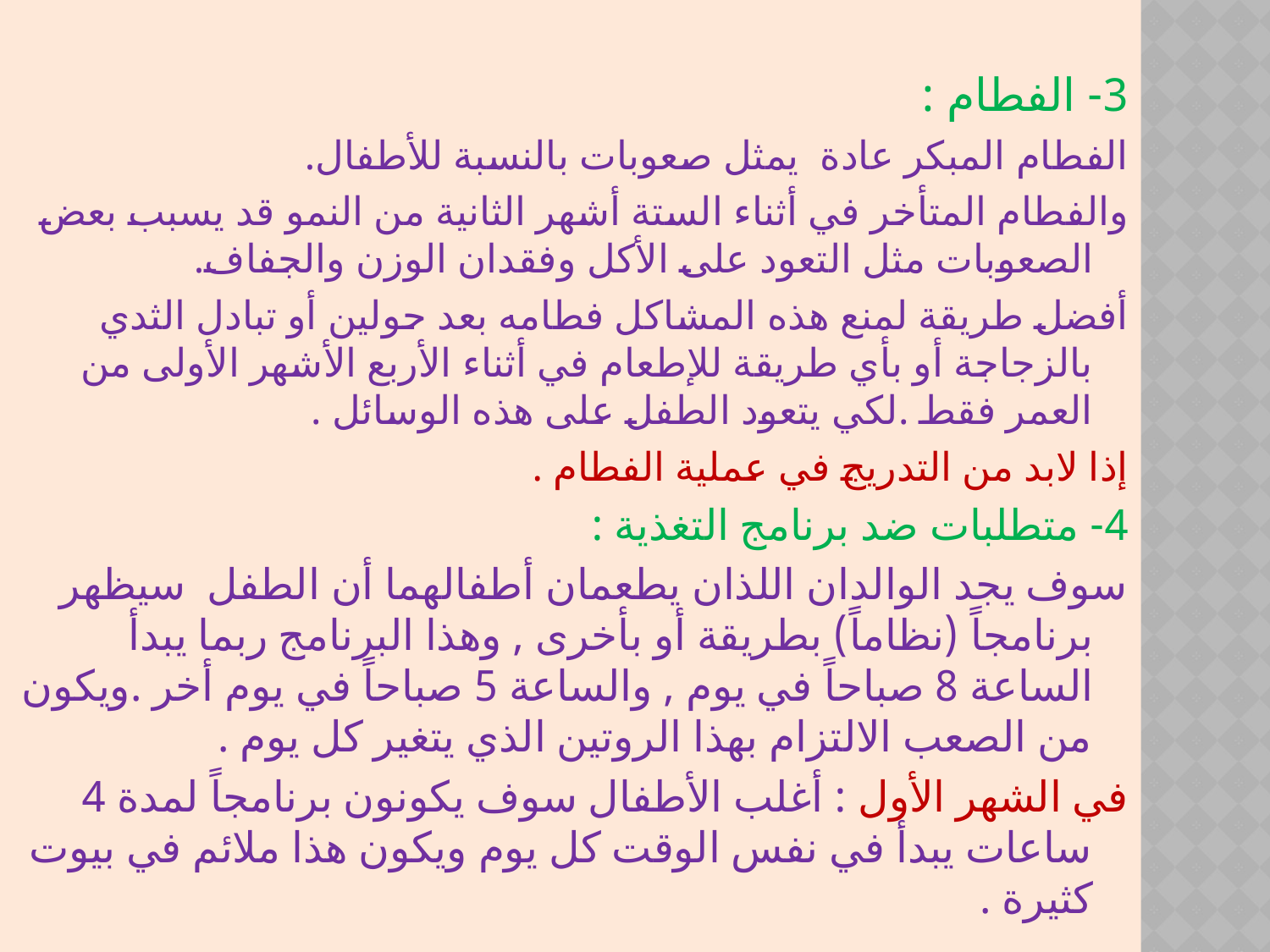

3- الفطام :
الفطام المبكر عادة  يمثل صعوبات بالنسبة للأطفال.
والفطام المتأخر في أثناء الستة أشهر الثانية من النمو قد يسبب بعض الصعوبات مثل التعود على الأكل وفقدان الوزن والجفاف.
أفضل طريقة لمنع هذه المشاكل فطامه بعد حولين أو تبادل الثدي بالزجاجة أو بأي طريقة للإطعام في أثناء الأربع الأشهر الأولى من العمر فقط .لكي يتعود الطفل على هذه الوسائل .
إذا لابد من التدريج في عملية الفطام .
4- متطلبات ضد برنامج التغذية :
سوف يجد الوالدان اللذان يطعمان أطفالهما أن الطفل  سيظهر برنامجاً (نظاماً) بطريقة أو بأخرى , وهذا البرنامج ربما يبدأ الساعة 8 صباحاً في يوم , والساعة 5 صباحاً في يوم أخر .ويكون من الصعب الالتزام بهذا الروتين الذي يتغير كل يوم .
في الشهر الأول : أغلب الأطفال سوف يكونون برنامجاً لمدة 4 ساعات يبدأ في نفس الوقت كل يوم ويكون هذا ملائم في بيوت كثيرة .